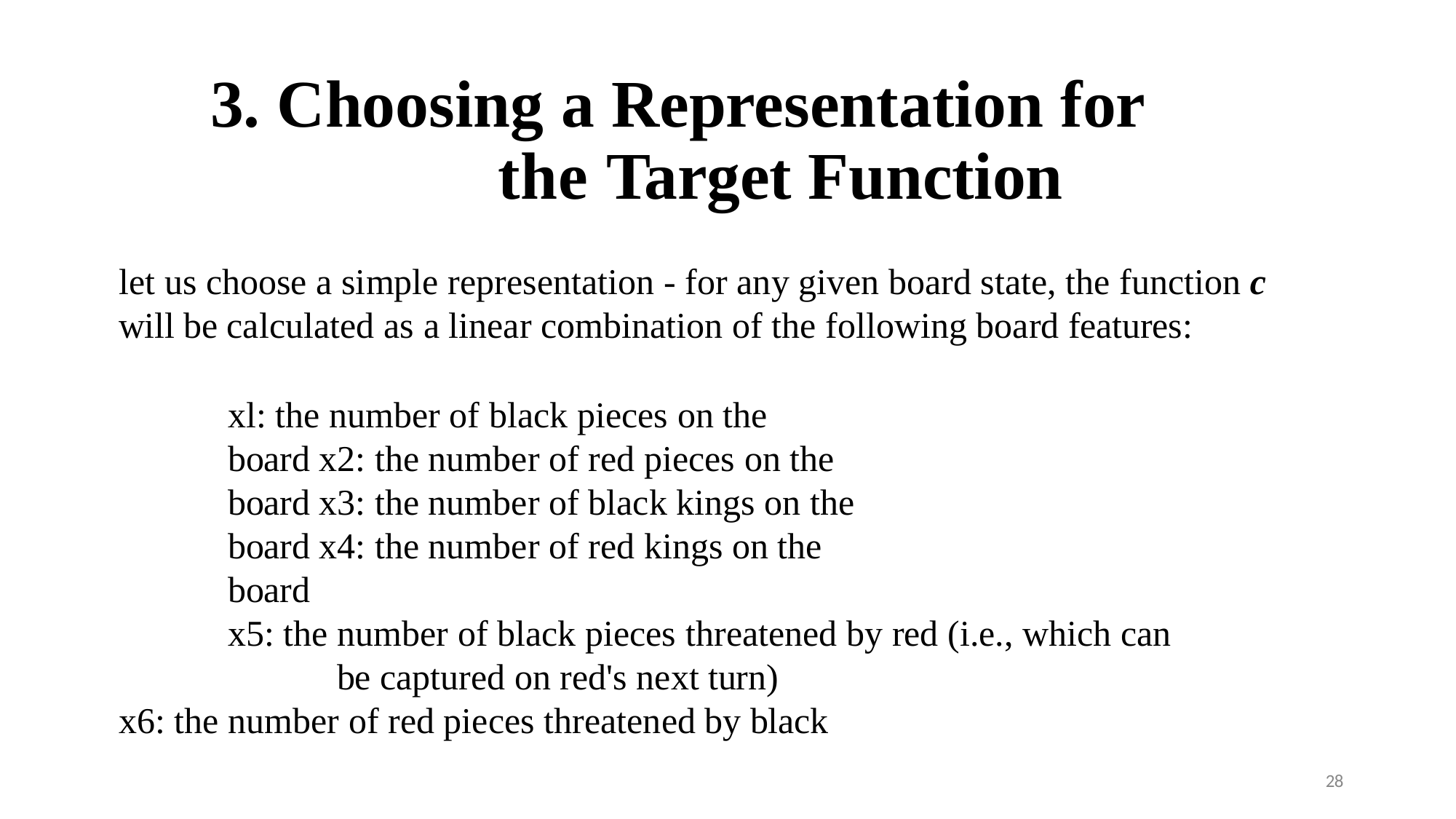

# 3. Choosing a Representation for the Target Function
let us choose a simple representation - for any given board state, the function c will be calculated as a linear combination of the following board features:

xl: the number of black pieces on the board x2: the number of red pieces on the board x3: the number of black kings on the board x4: the number of red kings on the board
x5: the number of black pieces threatened by red (i.e., which can be captured on red's next turn)
x6: the number of red pieces threatened by black
28